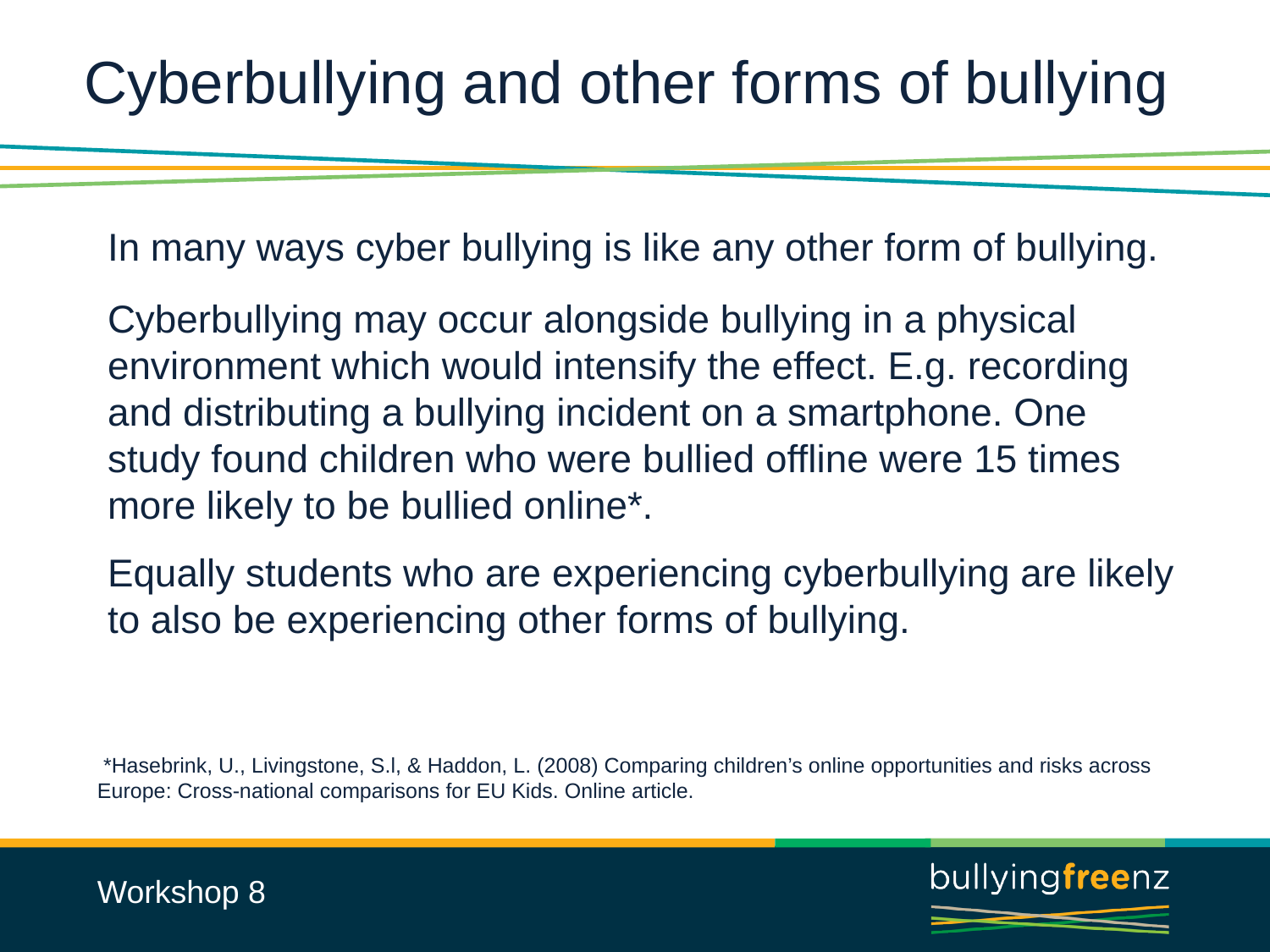

Cyberbullying and other forms of bullying
In many ways cyber bullying is like any other form of bullying.

Cyberbullying may occur alongside bullying in a physical environment which would intensify the effect. E.g. recording and distributing a bullying incident on a smartphone. One study found children who were bullied offline were 15 times more likely to be bullied online*.

Equally students who are experiencing cyberbullying are likely to also be experiencing other forms of bullying.

 *Hasebrink, U., Livingstone, S.l, & Haddon, L. (2008) Comparing children’s online opportunities and risks across Europe: Cross-national comparisons for EU Kids. Online article.
Workshop 8